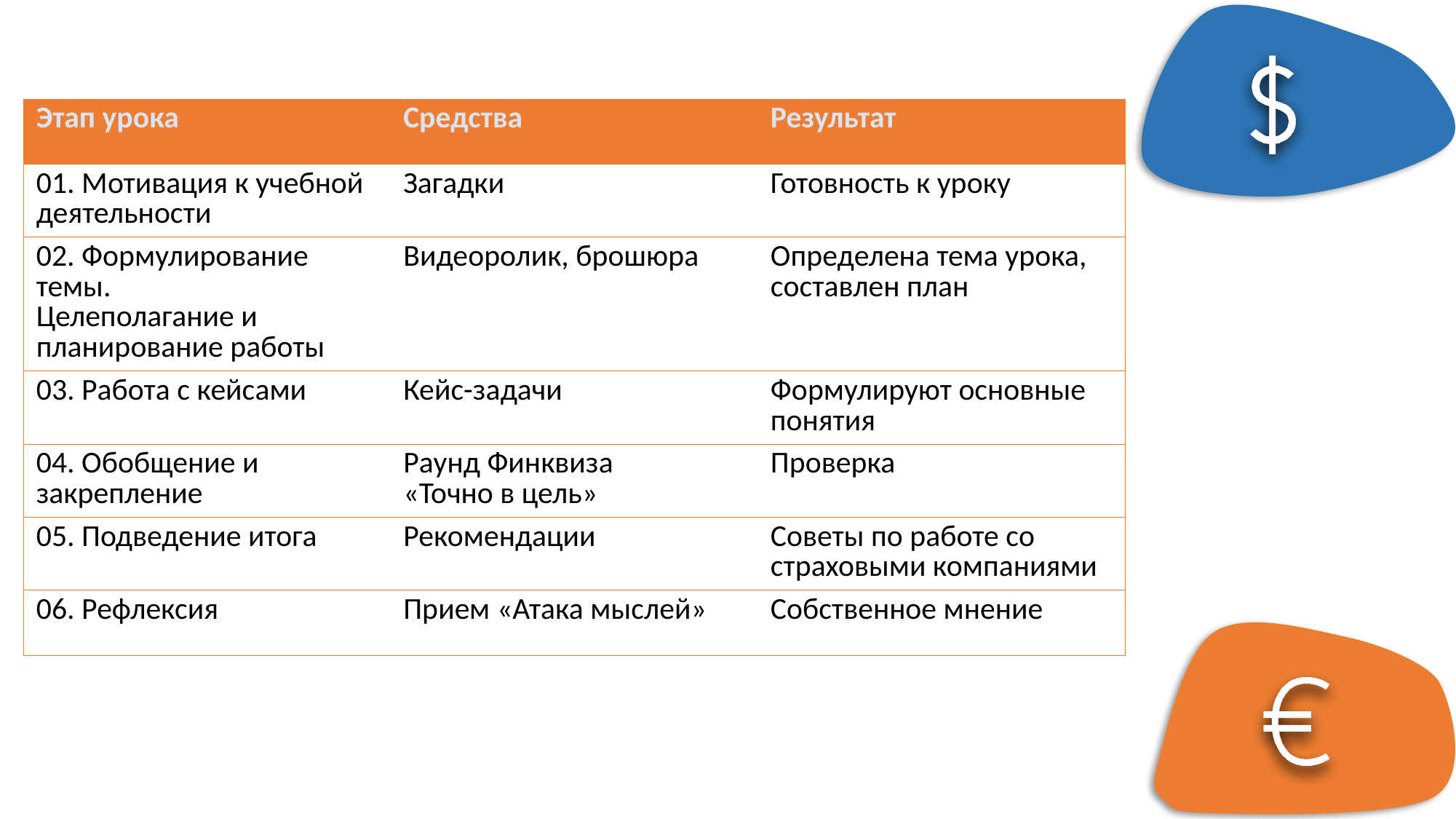

| Этап урока | Средства | Результат |
| --- | --- | --- |
| 01. Мотивация к учебной деятельности | Загадки | Готовность к уроку |
| 02. Формулирование темы. Целеполагание и планирование работы | Видеоролик, брошюра | Определена тема урока, составлен план |
| 03. Работа с кейсами | Кейс-задачи | Формулируют основные понятия |
| 04. Обобщение и закрепление | Раунд Финквиза «Точно в цель» | Проверка |
| 05. Подведение итога | Рекомендации | Советы по работе со страховыми компаниями |
| 06. Рефлексия | Прием «Атака мыслей» | Собственное мнение |